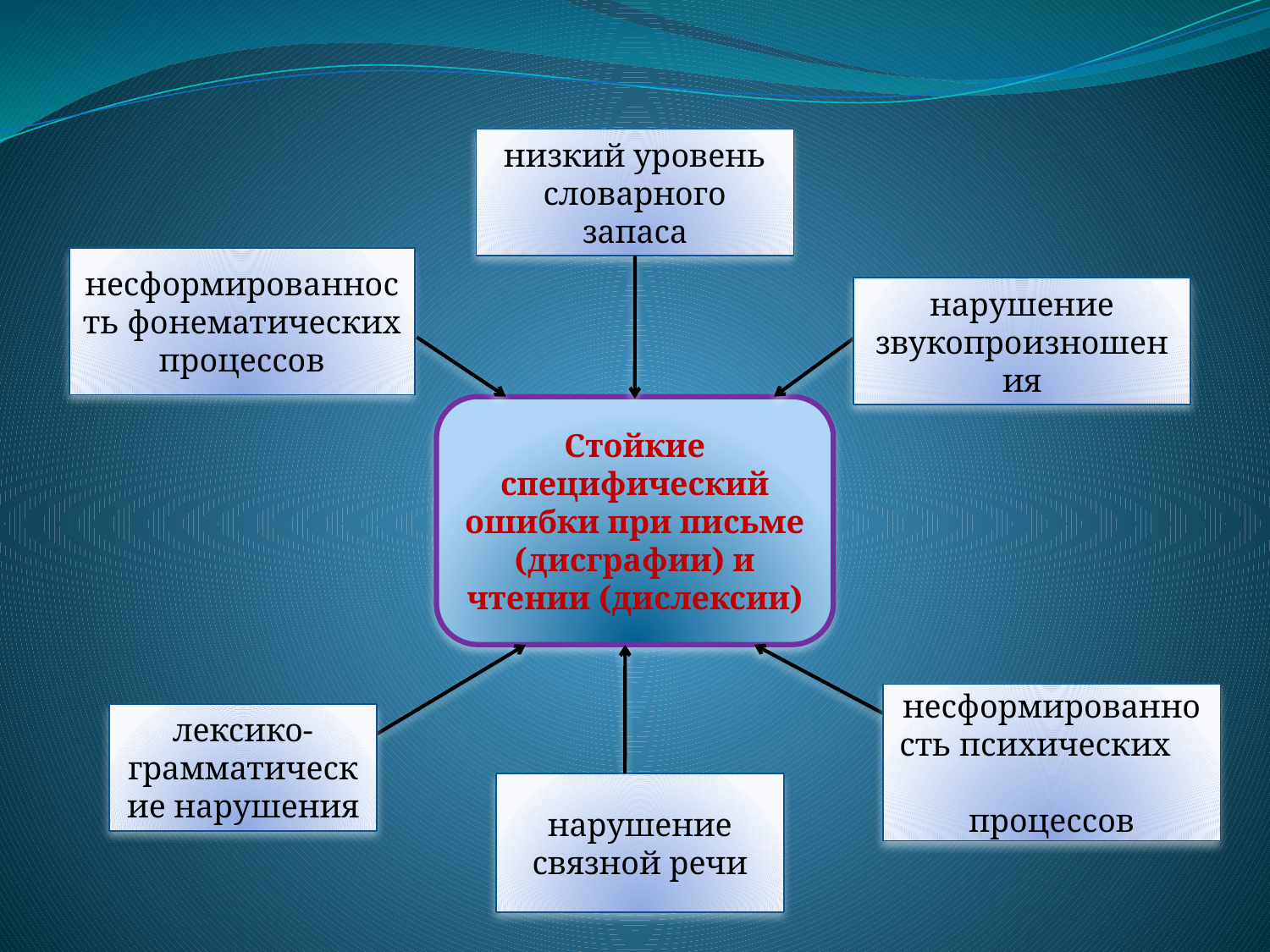

низкий уровень словарного запаса
несформированность фонематических процессов
нарушение звукопроизношения
Стойкие специфический ошибки при письме (дисграфии) и чтении (дислексии)
несформированность психических                        процессов
лексико-грамматические нарушения
нарушение связной речи